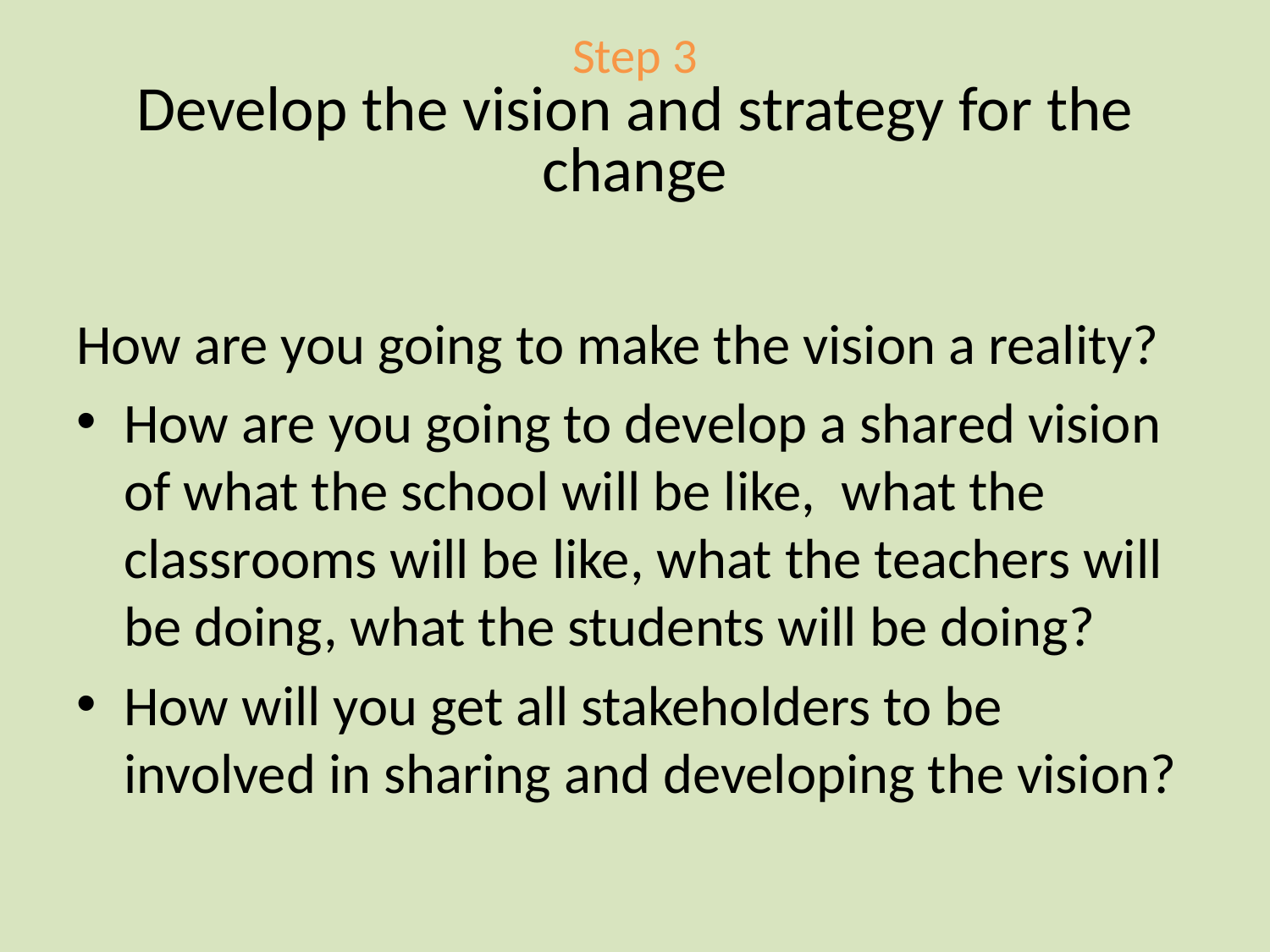

# Step 3 Develop the vision and strategy for the change

How are you going to make the vision a reality?
How are you going to develop a shared vision of what the school will be like,  what the classrooms will be like, what the teachers will be doing, what the students will be doing?
How will you get all stakeholders to be involved in sharing and developing the vision?